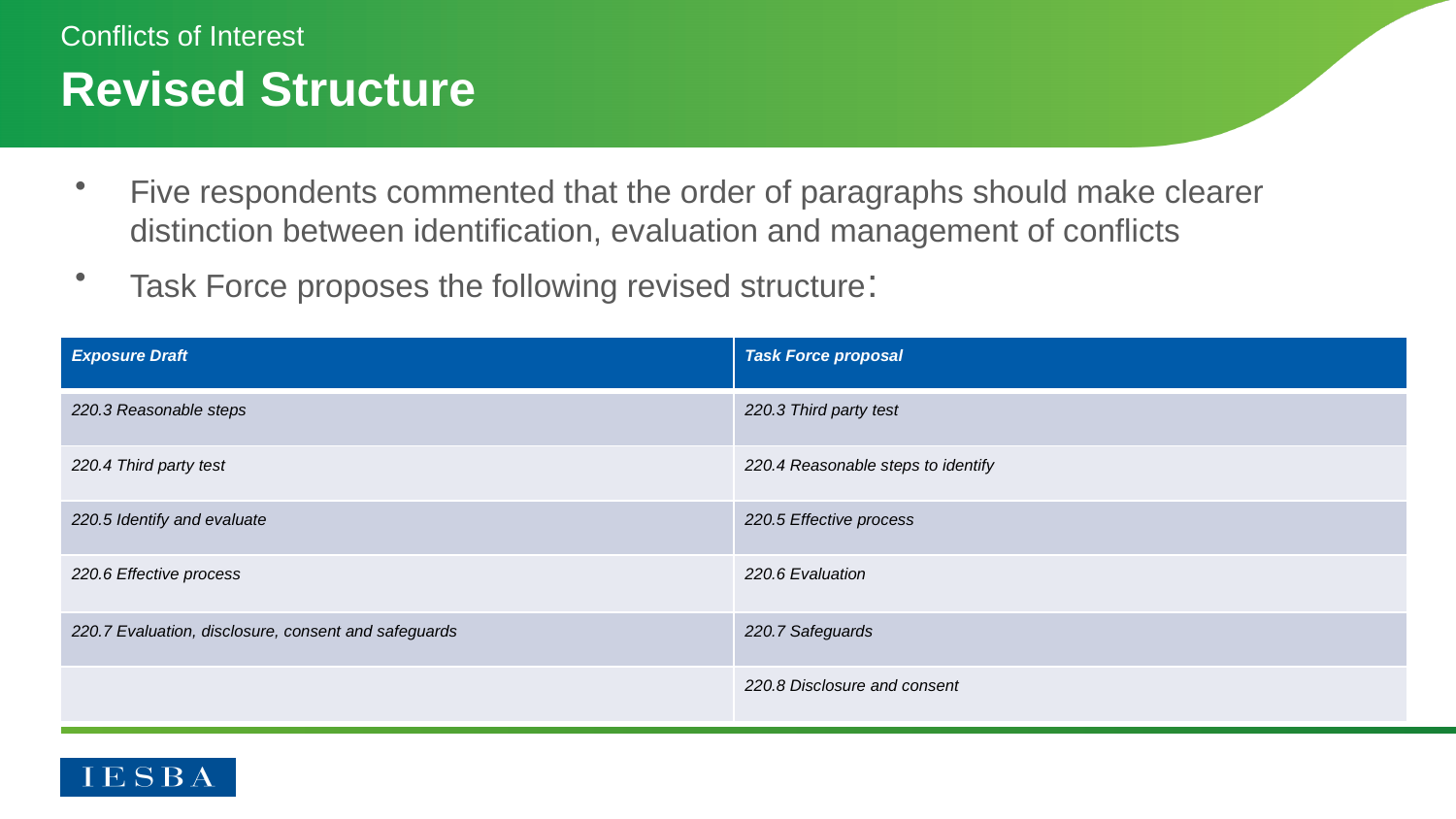

Conflicts of Interest

# Revised Structure
Five respondents commented that the order of paragraphs should make clearer distinction between identification, evaluation and management of conflicts
Task Force proposes the following revised structure:

| Exposure Draft | Task Force proposal |
| --- | --- |
| 220.3 Reasonable steps | 220.3 Third party test |
| 220.4 Third party test | 220.4 Reasonable steps to identify |
| 220.5 Identify and evaluate | 220.5 Effective process |
| 220.6 Effective process | 220.6 Evaluation |
| 220.7 Evaluation, disclosure, consent and safeguards | 220.7 Safeguards |
|  | 220.8 Disclosure and consent |